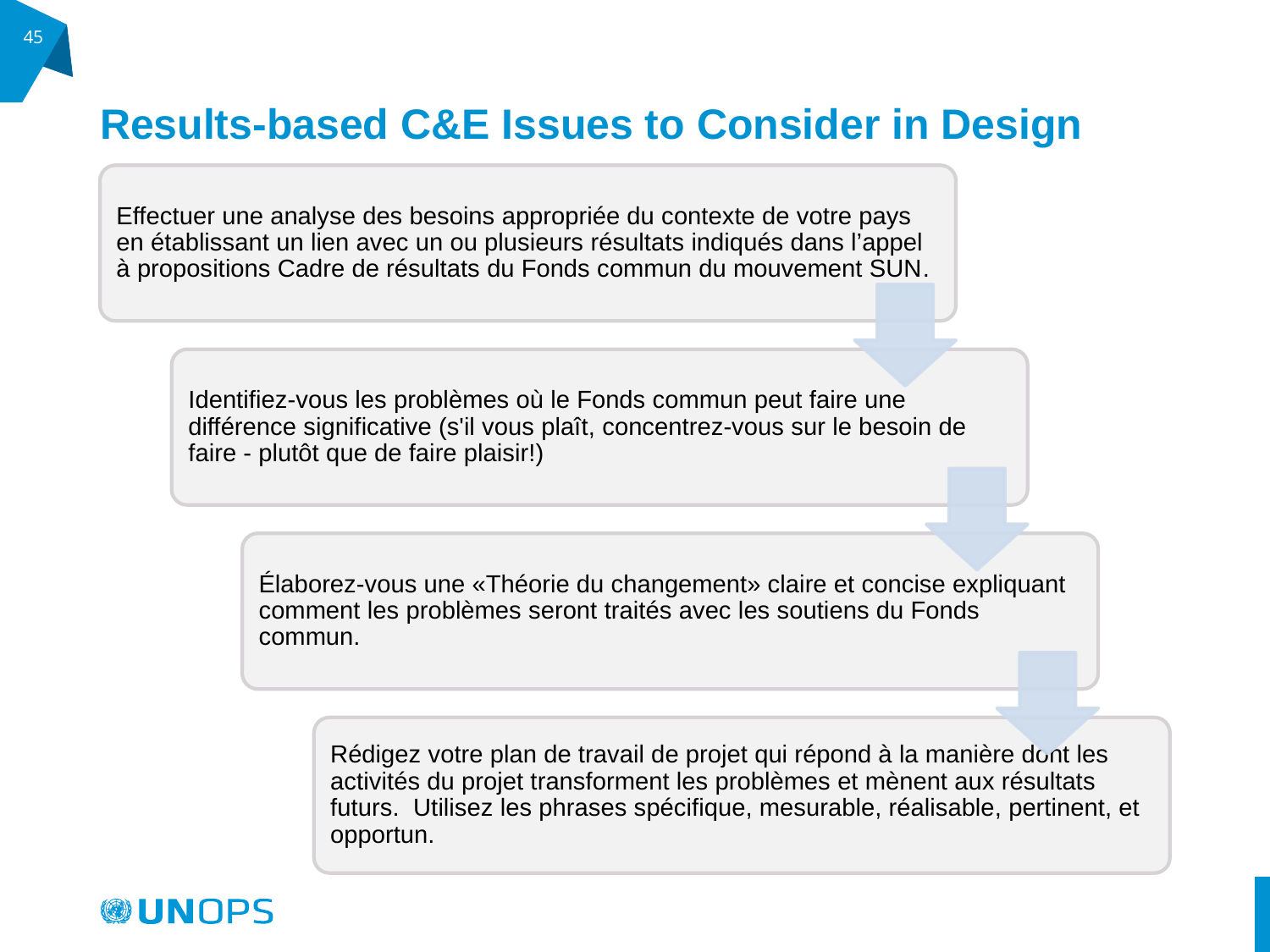

45
# Results-based C&E Issues to Consider in Design
Effectuer une analyse des besoins appropriée du contexte de votre pays en établissant un lien avec un ou plusieurs résultats indiqués dans l’appel à propositions Cadre de résultats du Fonds commun du mouvement SUN.
Identifiez-vous les problèmes où le Fonds commun peut faire une différence significative (s'il vous plaît, concentrez-vous sur le besoin de faire - plutôt que de faire plaisir!)
Élaborez-vous une «Théorie du changement» claire et concise expliquant comment les problèmes seront traités avec les soutiens du Fonds commun.
Rédigez votre plan de travail de projet qui répond à la manière dont les activités du projet transforment les problèmes et mènent aux résultats futurs.  Utilisez les phrases spécifique, mesurable, réalisable, pertinent, et opportun.